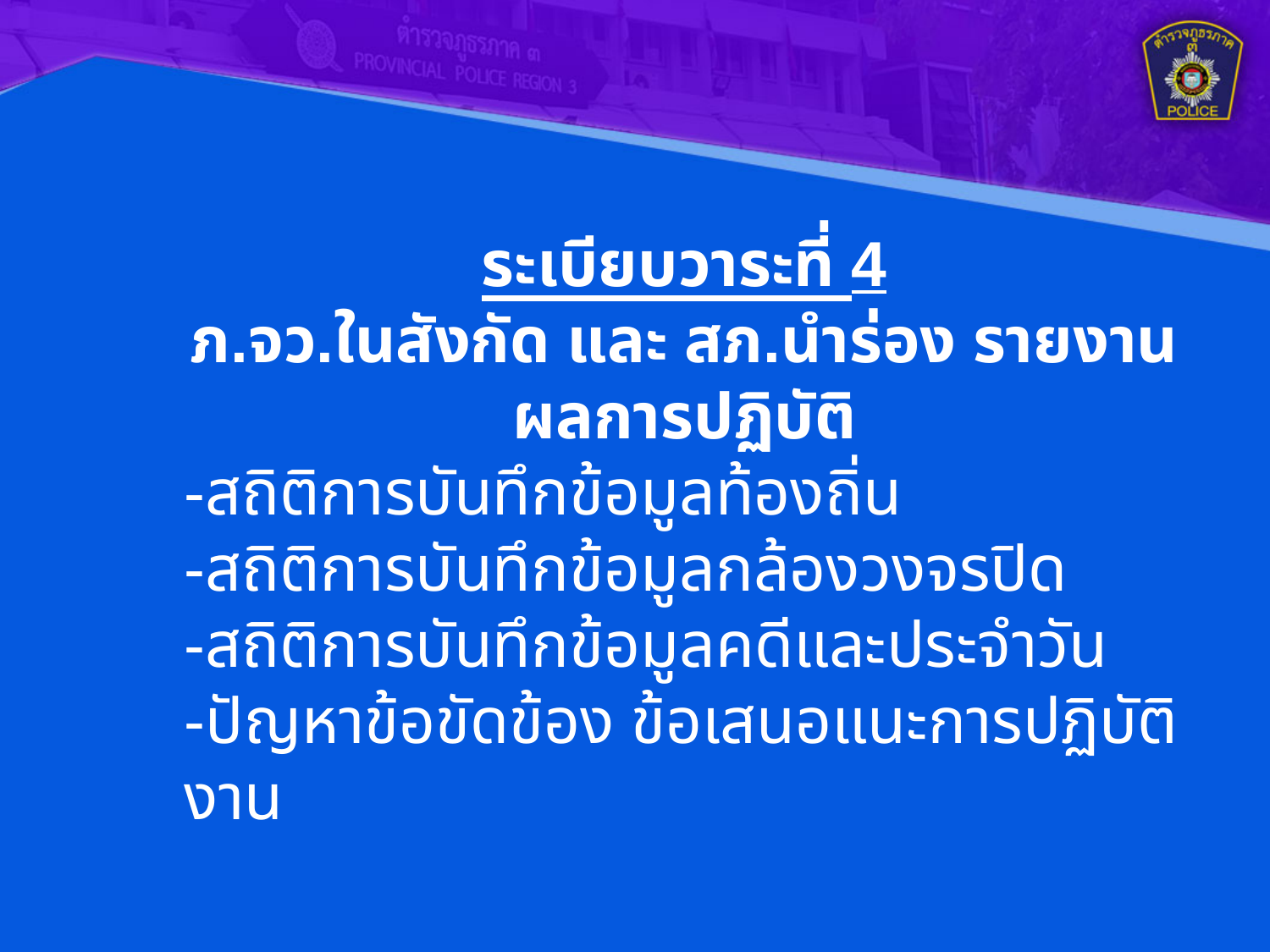

ระเบียบวาระที่ 4
ภ.จว.ในสังกัด และ สภ.นำร่อง รายงานผลการปฏิบัติ
-สถิติการบันทึกข้อมูลท้องถิ่น
-สถิติการบันทึกข้อมูลกล้องวงจรปิด
-สถิติการบันทึกข้อมูลคดีและประจำวัน
-ปัญหาข้อขัดข้อง ข้อเสนอแนะการปฏิบัติงาน